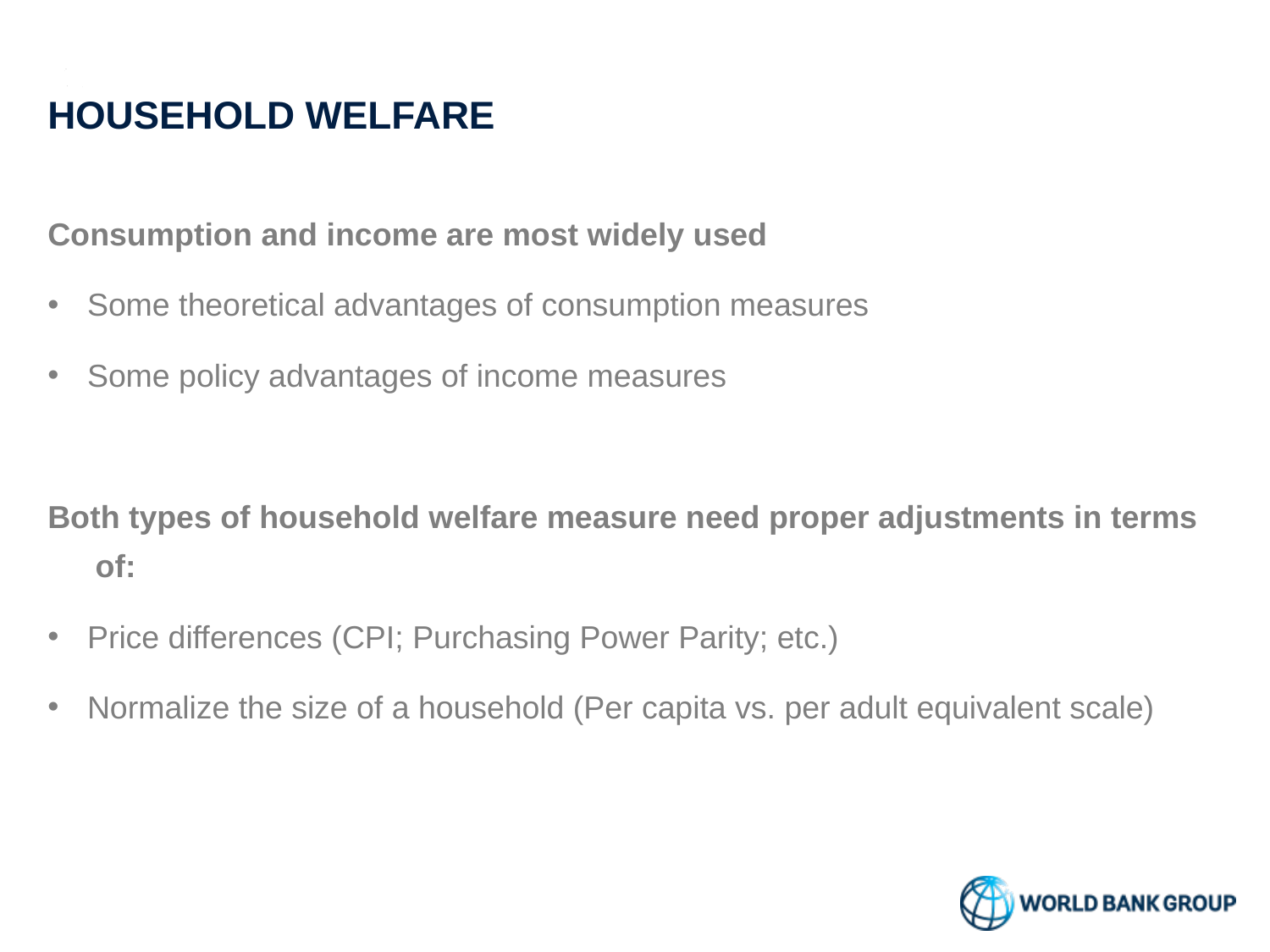

# HOUSEHOLD WELFARE
Consumption and income are most widely used
Some theoretical advantages of consumption measures
Some policy advantages of income measures

Both types of household welfare measure need proper adjustments in terms of:
Price differences (CPI; Purchasing Power Parity; etc.)
Normalize the size of a household (Per capita vs. per adult equivalent scale)